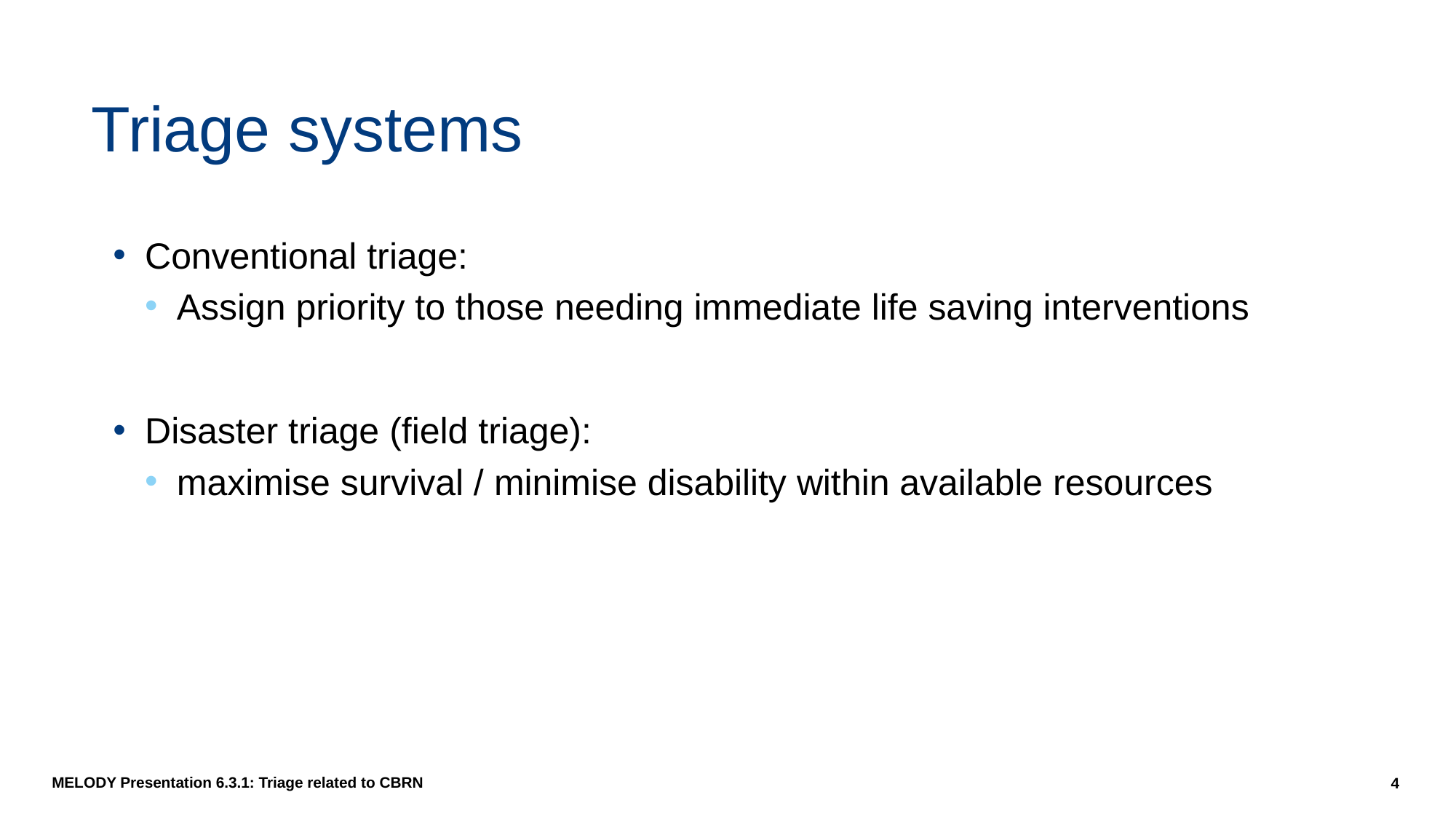

# Triage systems

Conventional triage:
Assign priority to those needing immediate life saving interventions

Disaster triage (field triage):
maximise survival / minimise disability within available resources
MELODY Presentation 6.3.1: Triage related to CBRN
4